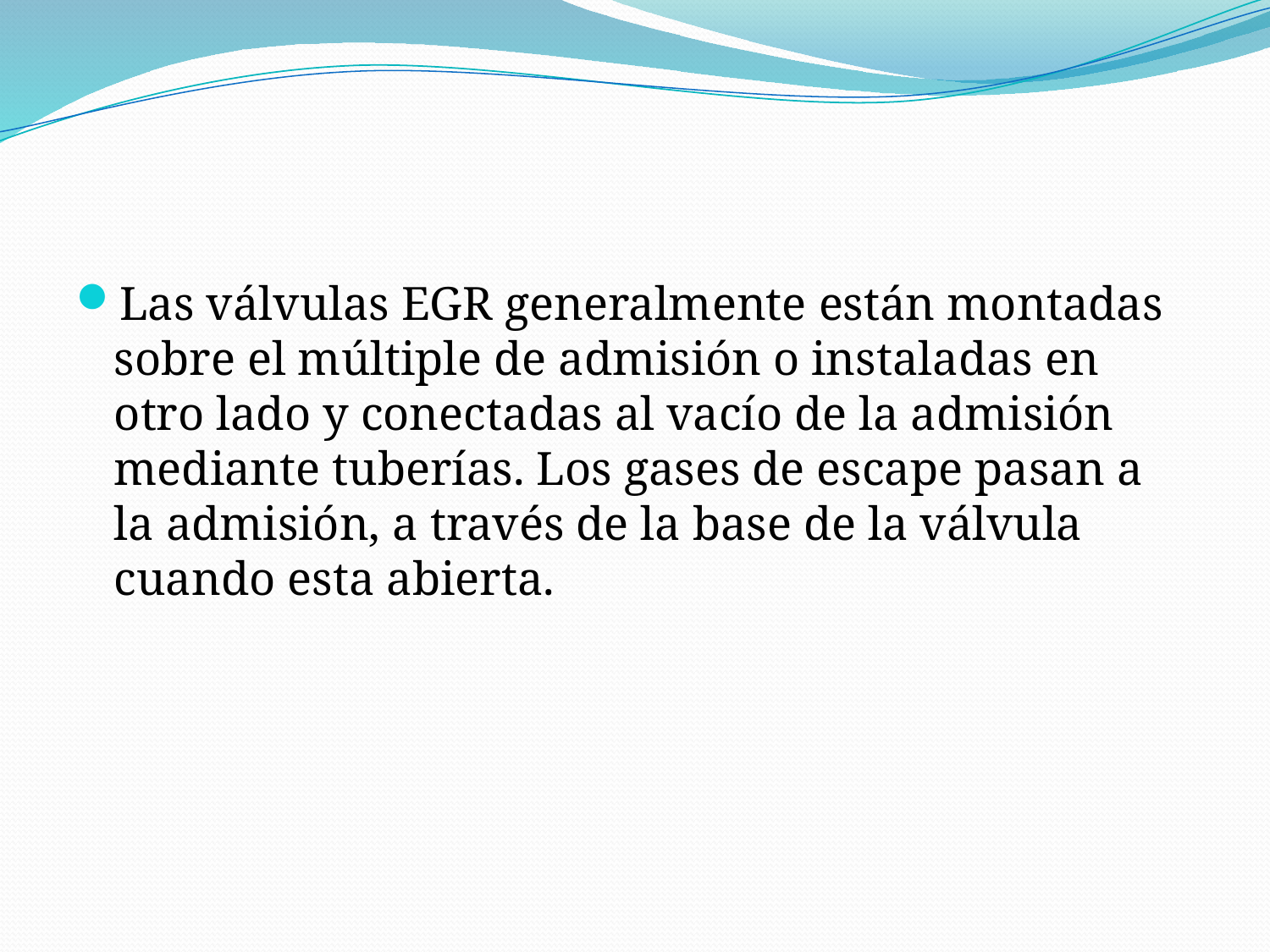

#
Las válvulas EGR generalmente están montadas sobre el múltiple de admisión o instaladas en otro lado y conectadas al vacío de la admisión mediante tuberías. Los gases de escape pasan a la admisión, a través de la base de la válvula cuando esta abierta.